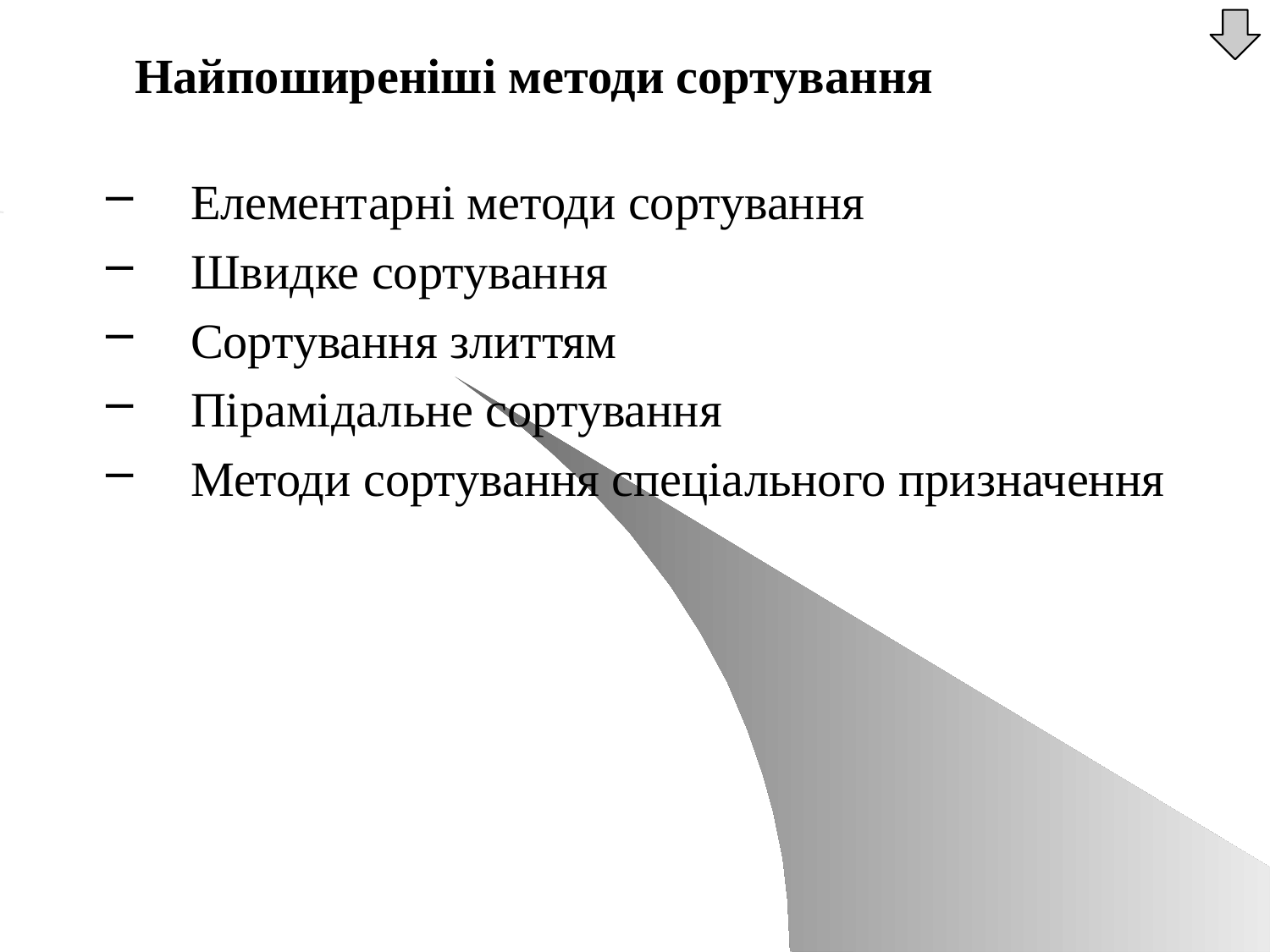

Найпоширеніші методи сортування

Елементарні методи сортування
Швидке сортування
Сортування злиттям
Пірамідальне сортування
Методи сортування спеціального призначення